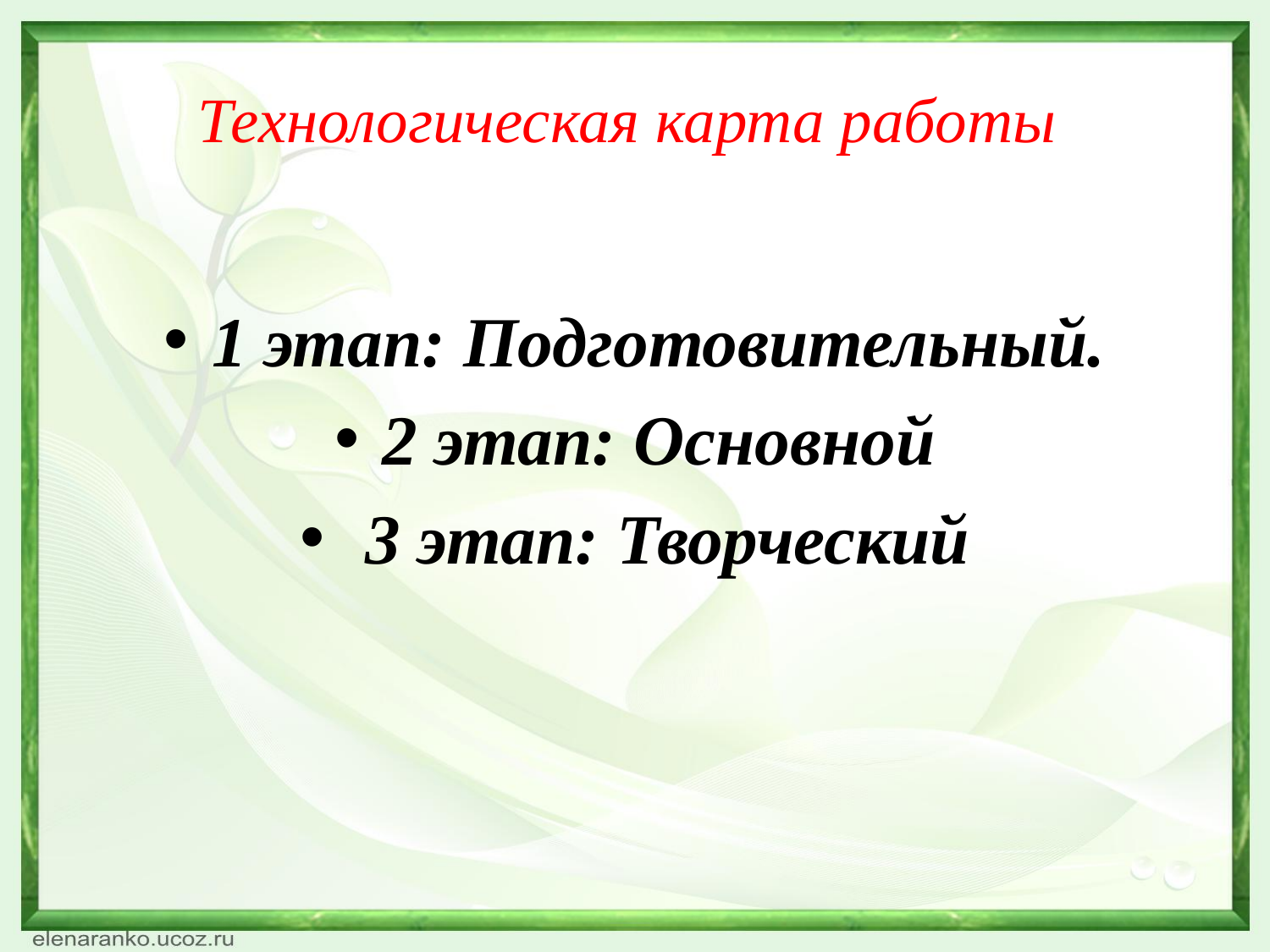

# Технологическая карта работы

1 этап: Подготовительный.
2 этап: Основной
 3 этап: Творческий